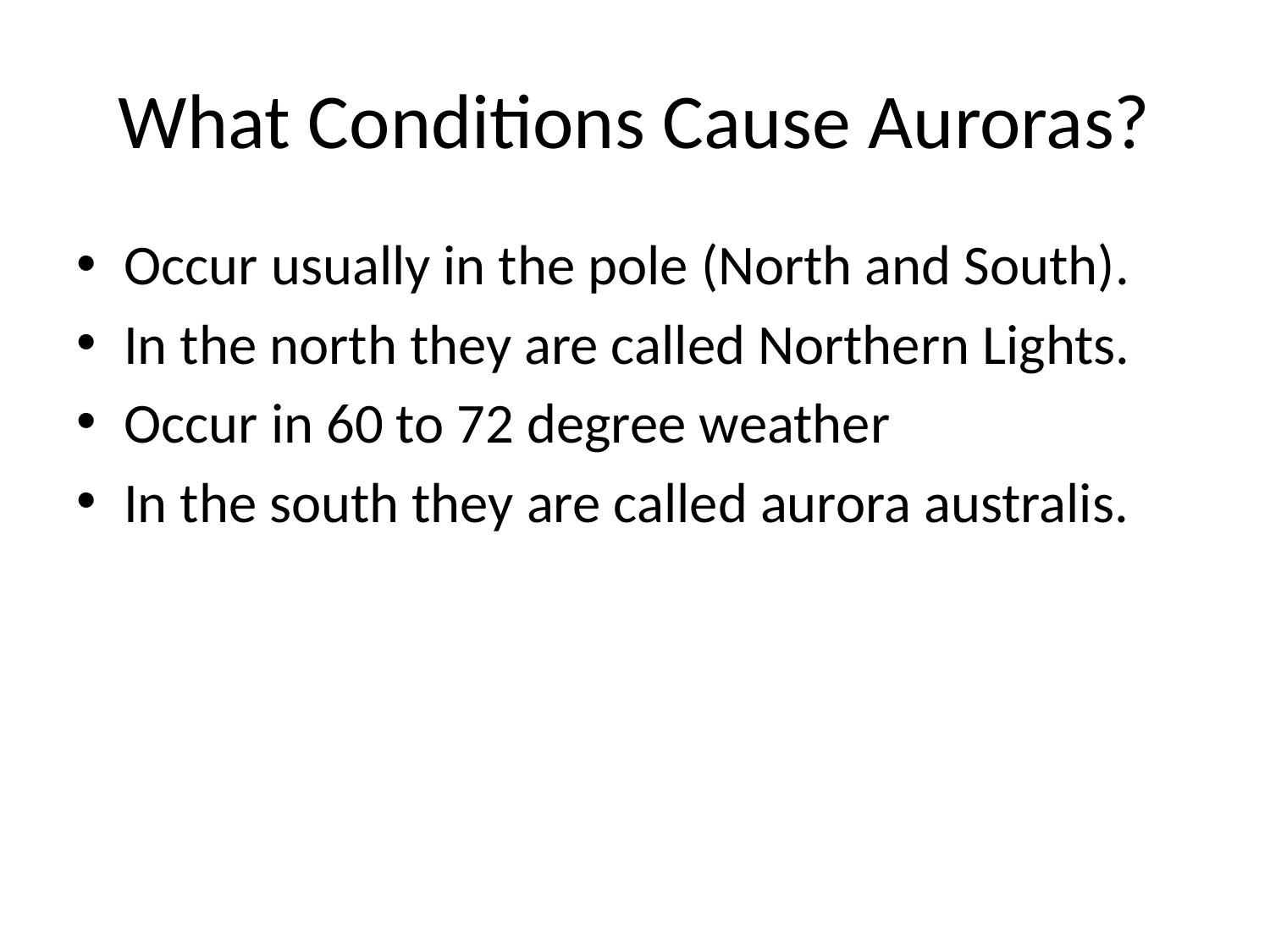

# What Conditions Cause Auroras?
Occur usually in the pole (North and South).
In the north they are called Northern Lights.
Occur in 60 to 72 degree weather
In the south they are called aurora australis.